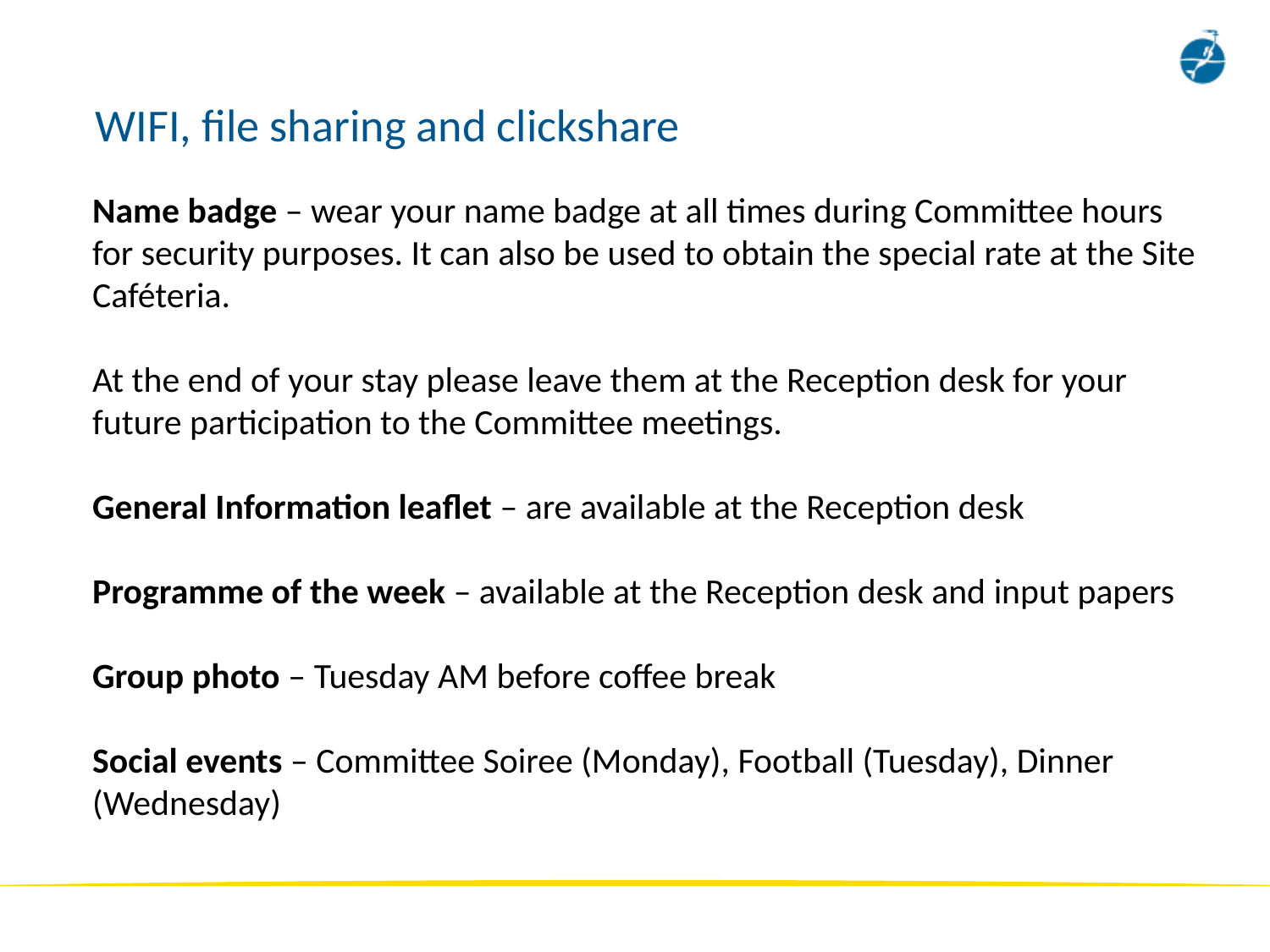

# WIFI, file sharing and clickshare
Name badge – wear your name badge at all times during Committee hours for security purposes. It can also be used to obtain the special rate at the Site Caféteria.

At the end of your stay please leave them at the Reception desk for your future participation to the Committee meetings.

General Information leaflet – are available at the Reception desk

Programme of the week – available at the Reception desk and input papers

Group photo – Tuesday AM before coffee break

Social events – Committee Soiree (Monday), Football (Tuesday), Dinner (Wednesday)